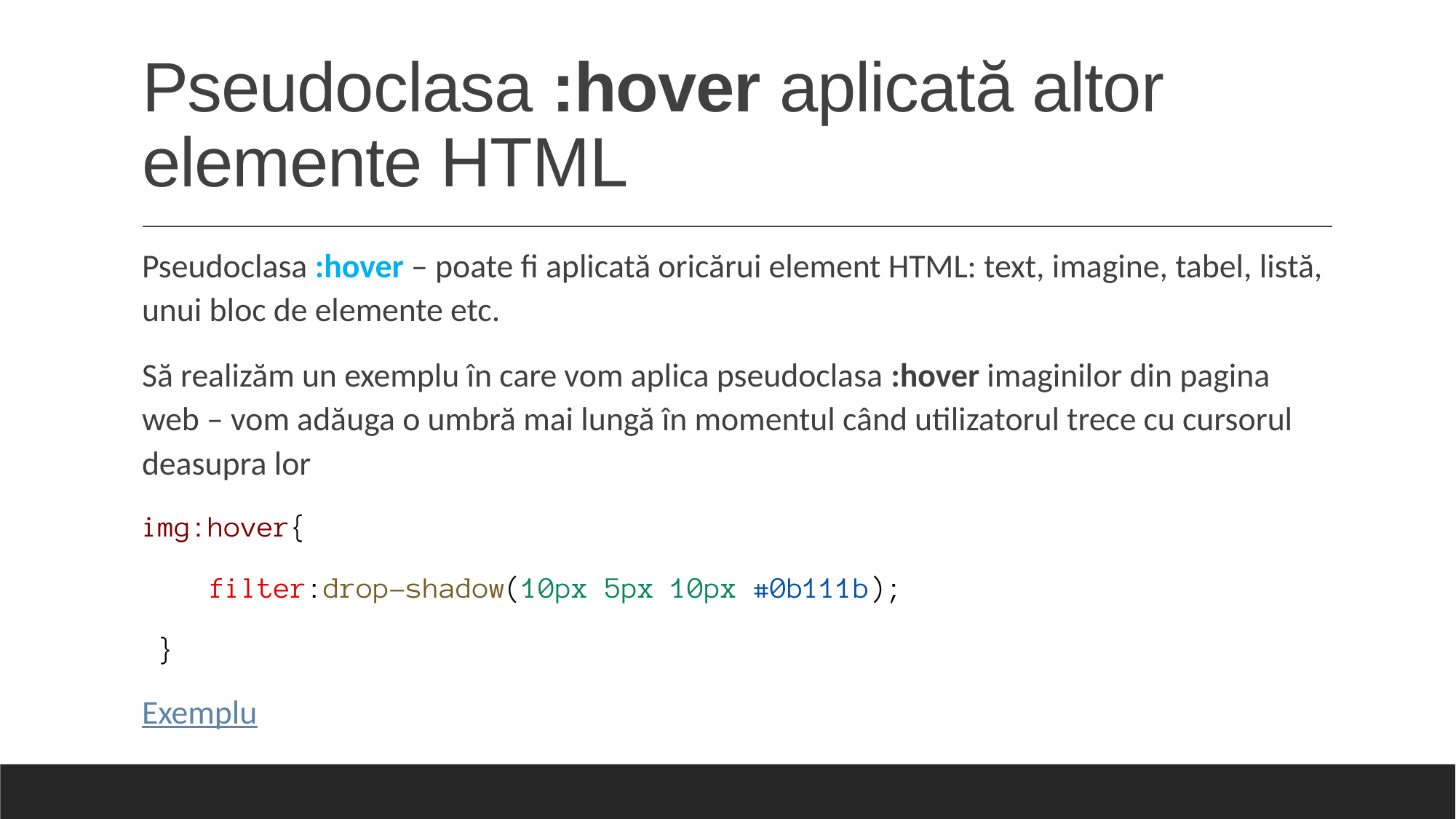

# Pseudoclasa :hover aplicată altor elemente HTML
Pseudoclasa :hover – poate fi aplicată oricărui element HTML: text, imagine, tabel, listă, unui bloc de elemente etc.
Să realizăm un exemplu în care vom aplica pseudoclasa :hover imaginilor din pagina web – vom adăuga o umbră mai lungă în momentul când utilizatorul trece cu cursorul deasupra lor
img:hover{
    filter:drop-shadow(10px 5px 10px #0b111b);
 }
Exemplu